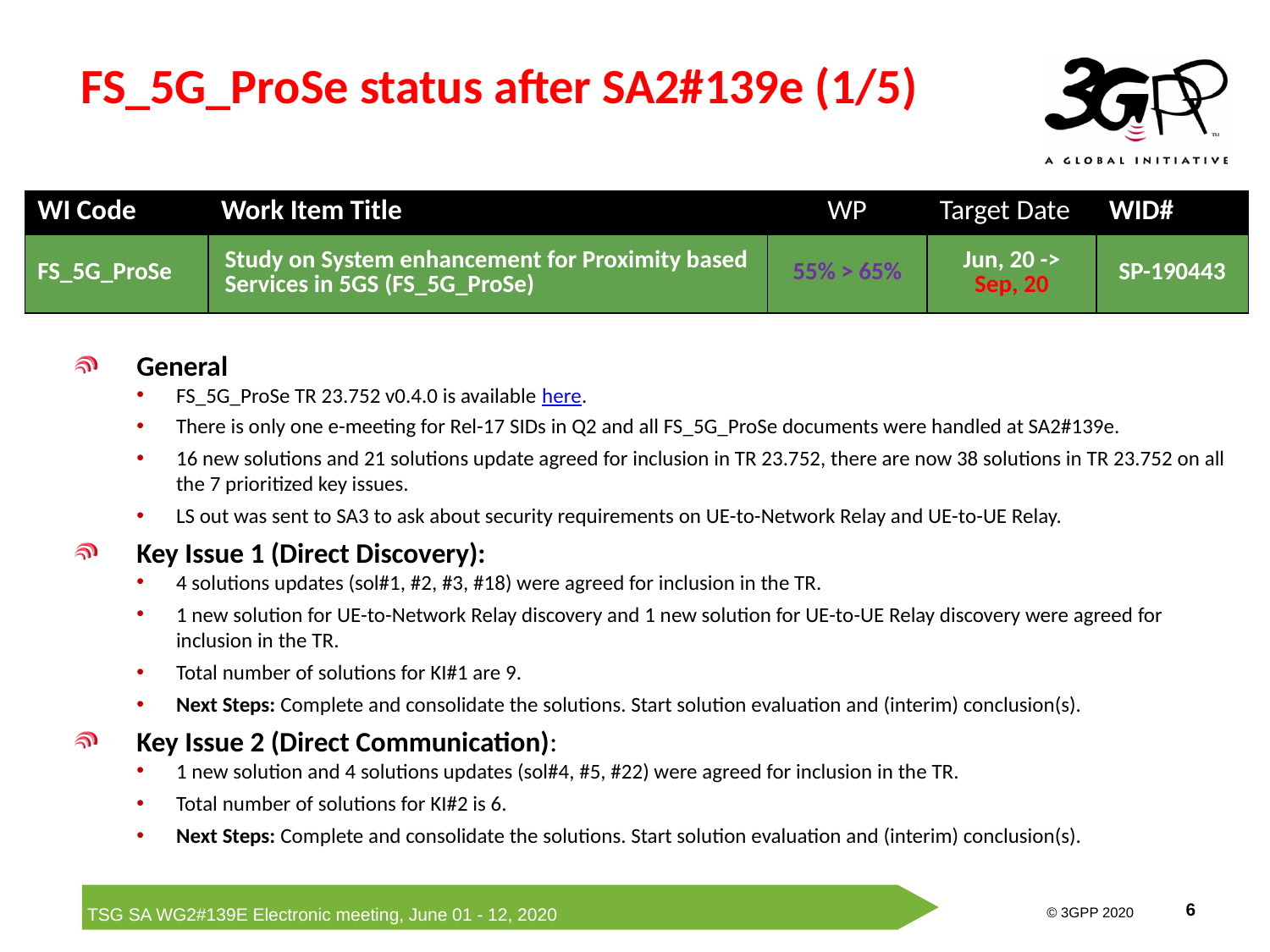

# FS_5G_ProSe status after SA2#139e (1/5)
| WI Code | Work Item Title | WP | Target Date | WID# |
| --- | --- | --- | --- | --- |
| FS\_5G\_ProSe | Study on System enhancement for Proximity based Services in 5GS (FS\_5G\_ProSe) | 55% > 65% | Jun, 20 -> Sep, 20 | SP-190443 |
General
FS_5G_ProSe TR 23.752 v0.4.0 is available here.
There is only one e-meeting for Rel-17 SIDs in Q2 and all FS_5G_ProSe documents were handled at SA2#139e.
16 new solutions and 21 solutions update agreed for inclusion in TR 23.752, there are now 38 solutions in TR 23.752 on all the 7 prioritized key issues.
LS out was sent to SA3 to ask about security requirements on UE-to-Network Relay and UE-to-UE Relay.
Key Issue 1 (Direct Discovery):
4 solutions updates (sol#1, #2, #3, #18) were agreed for inclusion in the TR.
1 new solution for UE-to-Network Relay discovery and 1 new solution for UE-to-UE Relay discovery were agreed for inclusion in the TR.
Total number of solutions for KI#1 are 9.
Next Steps: Complete and consolidate the solutions. Start solution evaluation and (interim) conclusion(s).
Key Issue 2 (Direct Communication):
1 new solution and 4 solutions updates (sol#4, #5, #22) were agreed for inclusion in the TR.
Total number of solutions for KI#2 is 6.
Next Steps: Complete and consolidate the solutions. Start solution evaluation and (interim) conclusion(s).